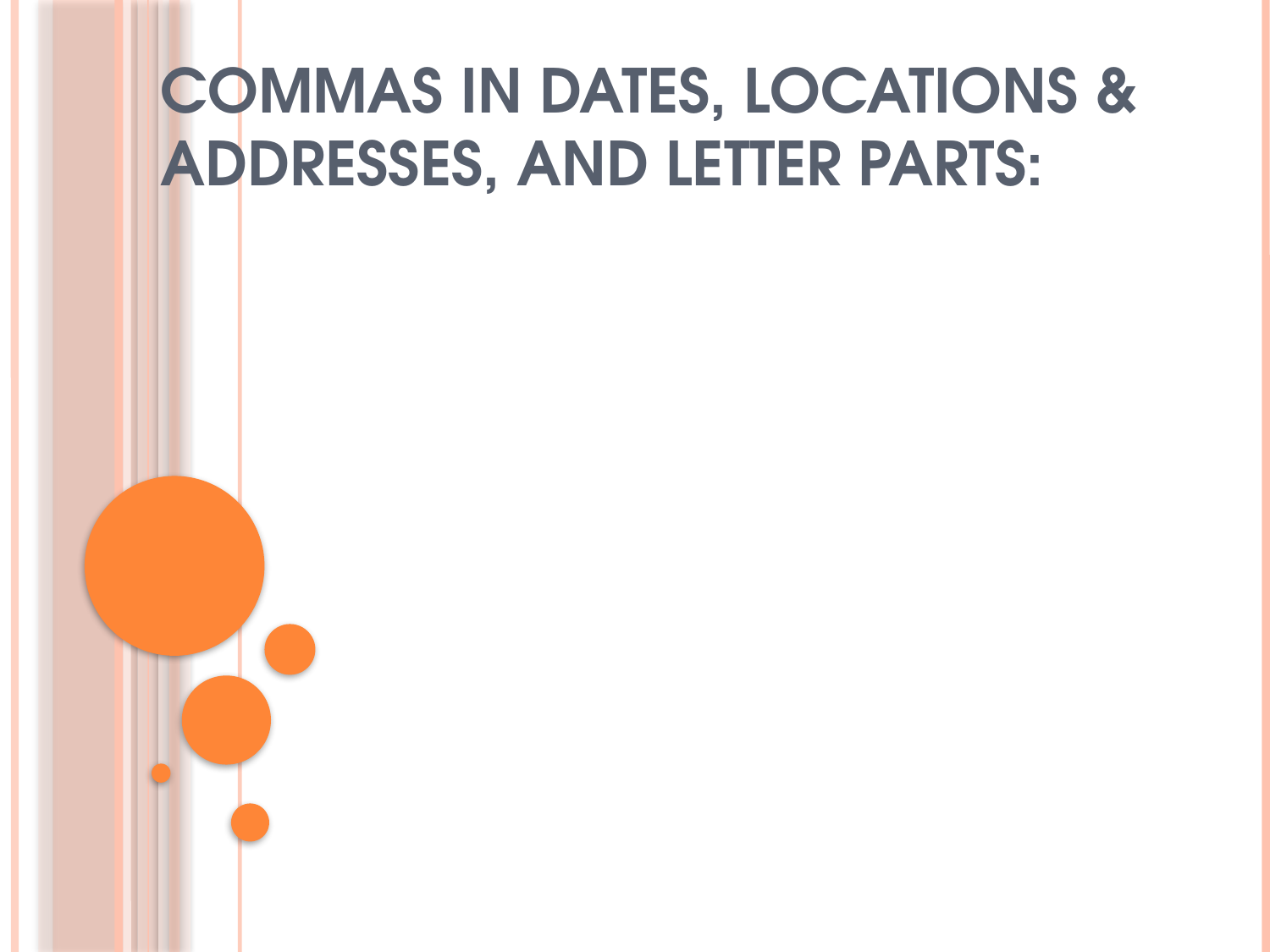

# Commas in dates, locations & addresses, and letter parts: